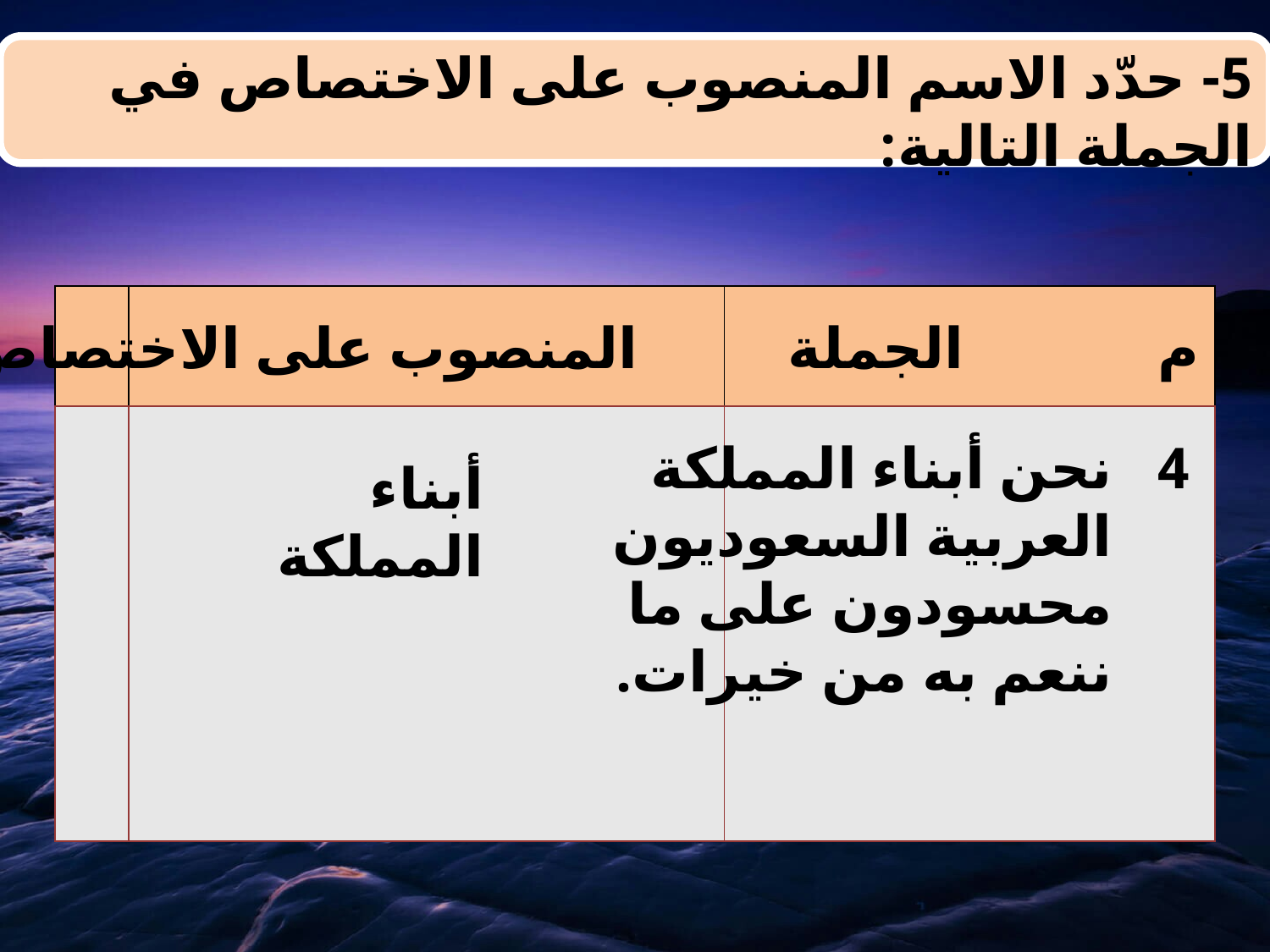

5- حدّد الاسم المنصوب على الاختصاص في الجملة التالية:
|  |  |  |
| --- | --- | --- |
|  |  |  |
المنصوب على الاختصاص
الجملة
م
نحن أبناء المملكة العربية السعوديون محسودون على ما ننعم به من خيرات.
4
أبناء المملكة